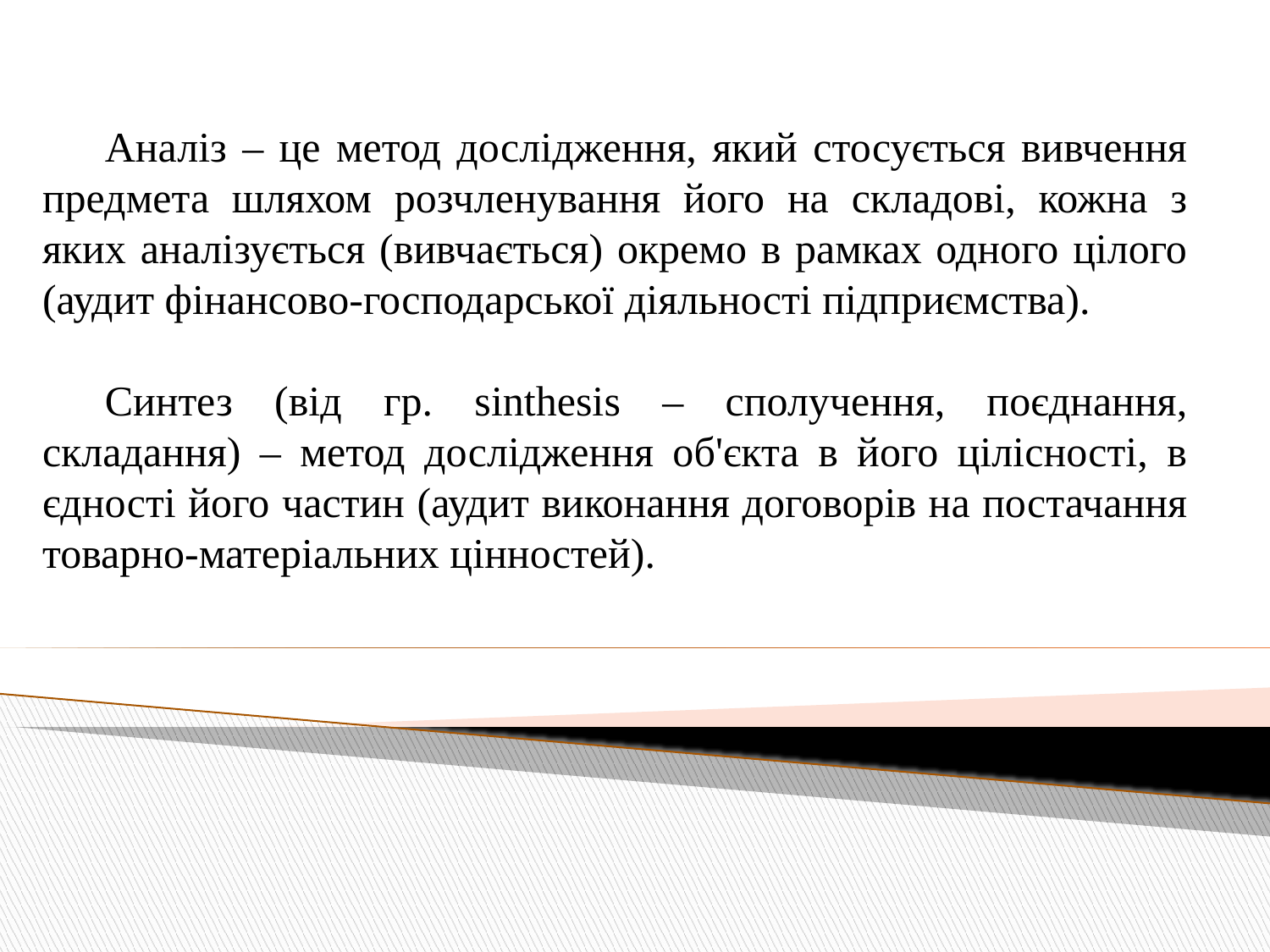

Аналіз – це метод дослідження, який стосується вивчення предмета шляхом розчленування його на складові, кожна з яких аналізується (вивчається) окремо в рамках одного цілого (аудит фінансово-господарської діяльності підприємства).

Синтез (від гр. sinthesis – сполучення, поєднання, складання) – метод дослідження об'єкта в його цілісності, в єдності його частин (аудит виконання договорів на постачання товарно-матеріальних цінностей).